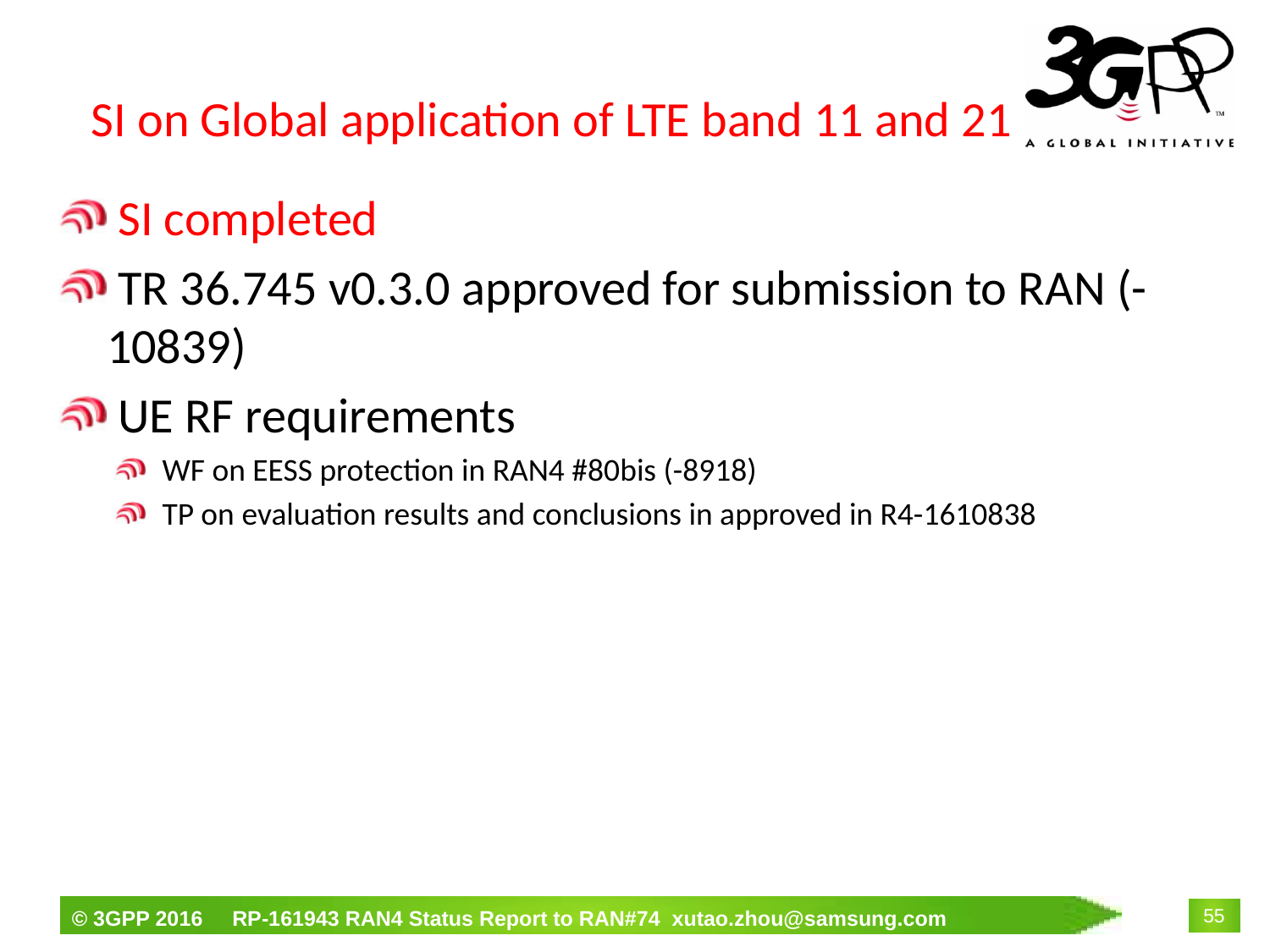

# SI on Global application of LTE band 11 and 21
 SI completed
 TR 36.745 v0.3.0 approved for submission to RAN (-10839)
 UE RF requirements
WF on EESS protection in RAN4 #80bis (-8918)
TP on evaluation results and conclusions in approved in R4-1610838